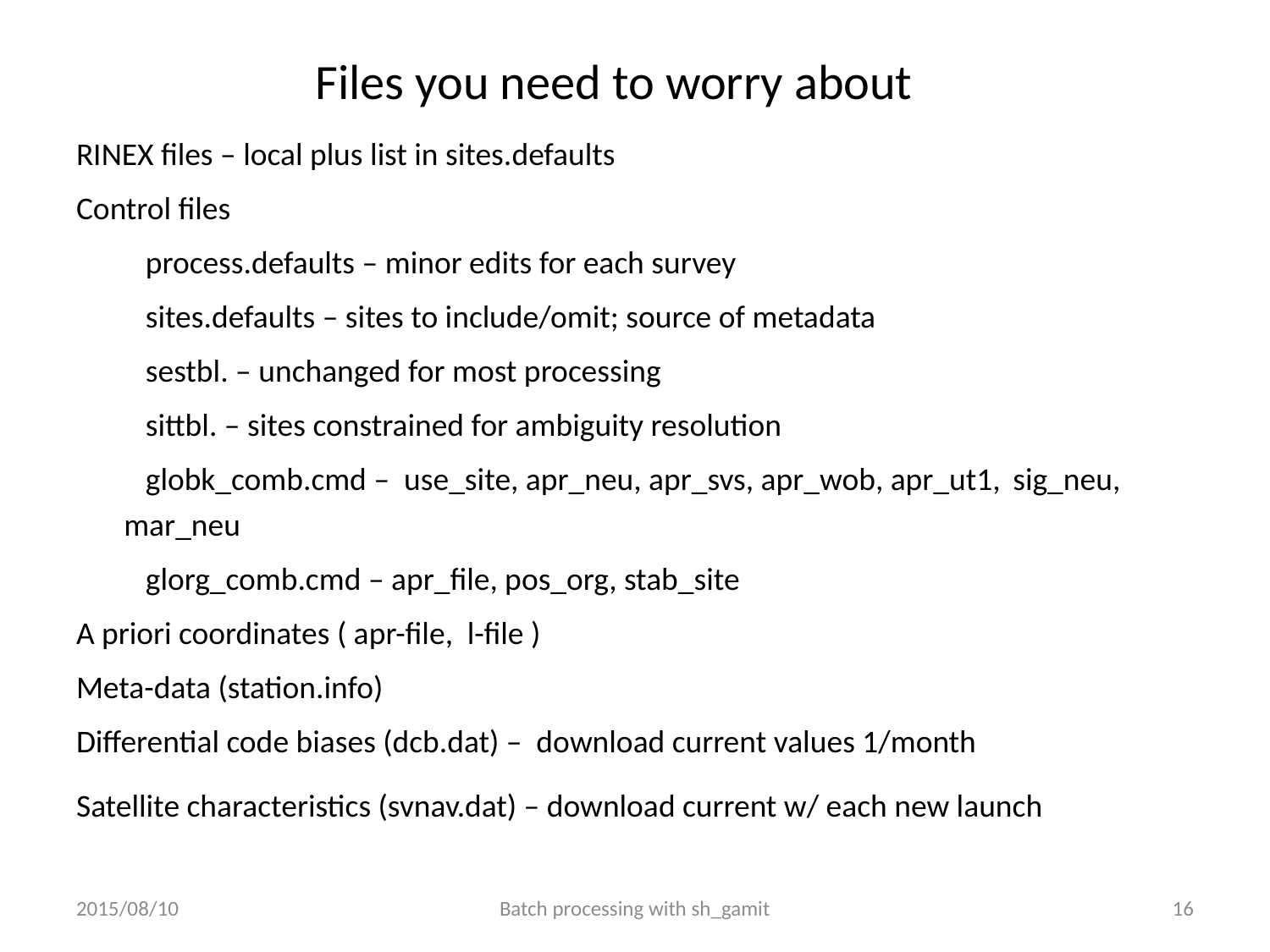

# Files you need to worry about
RINEX files – local plus list in sites.defaults
Control files
	   process.defaults – minor edits for each survey
	   sites.defaults – sites to include/omit; source of metadata
	   sestbl. – unchanged for most processing
	   sittbl. – sites constrained for ambiguity resolution
	   globk_comb.cmd –  use_site, apr_neu, apr_svs, apr_wob, apr_ut1, 	sig_neu, mar_neu
	   glorg_comb.cmd – apr_file, pos_org, stab_site
A priori coordinates ( apr-file,  l-file )
Meta-data (station.info)
Differential code biases (dcb.dat) –  download current values 1/month
Satellite characteristics (svnav.dat) – download current w/ each new launch

2015/08/10
Batch processing with sh_gamit
16